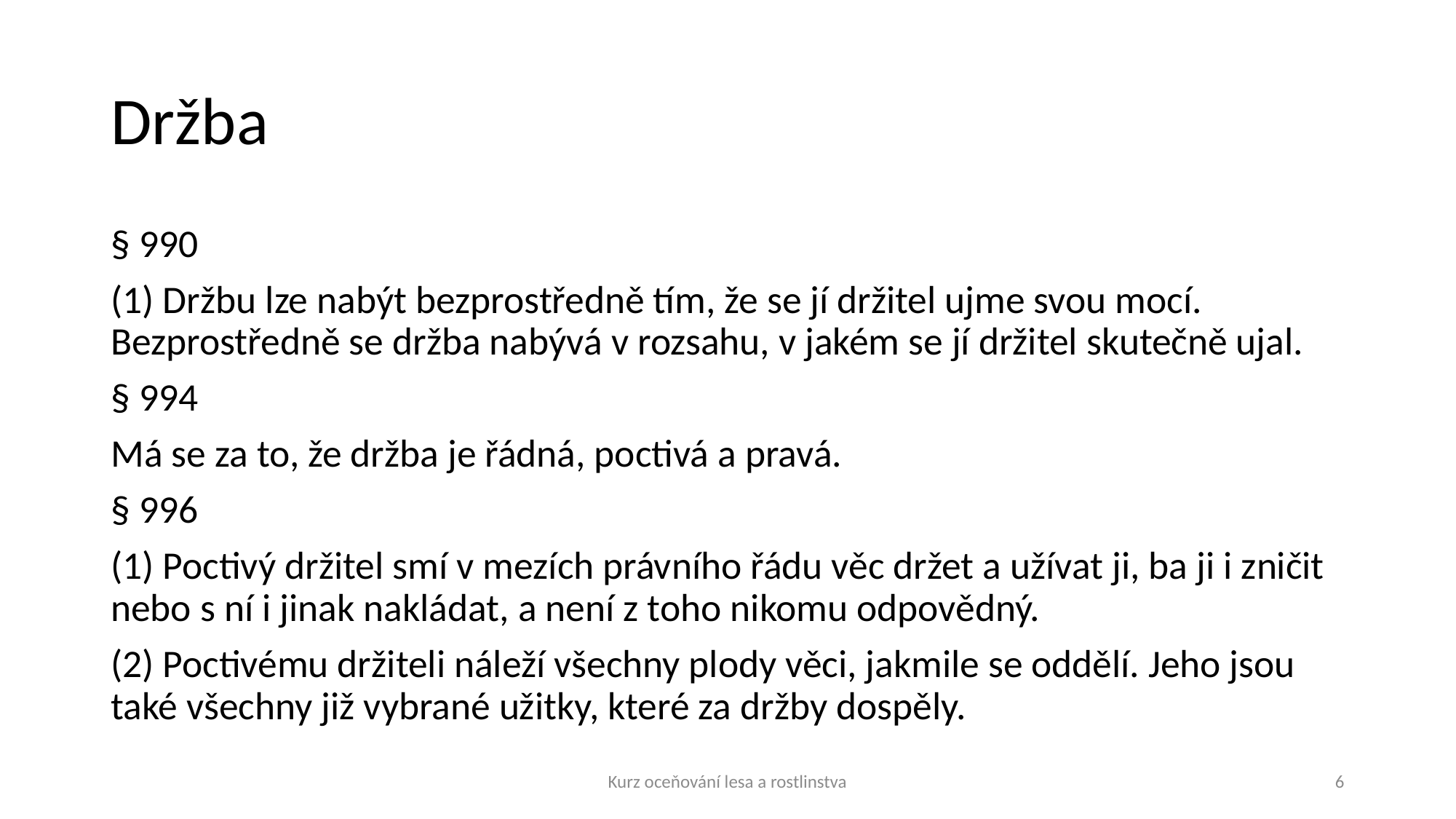

# Držba
§ 990
(1) Držbu lze nabýt bezprostředně tím, že se jí držitel ujme svou mocí. Bezprostředně se držba nabývá v rozsahu, v jakém se jí držitel skutečně ujal.
§ 994
Má se za to, že držba je řádná, poctivá a pravá.
§ 996
(1) Poctivý držitel smí v mezích právního řádu věc držet a užívat ji, ba ji i zničit nebo s ní i jinak nakládat, a není z toho nikomu odpovědný.
(2) Poctivému držiteli náleží všechny plody věci, jakmile se oddělí. Jeho jsou také všechny již vybrané užitky, které za držby dospěly.

Kurz oceňování lesa a rostlinstva
6